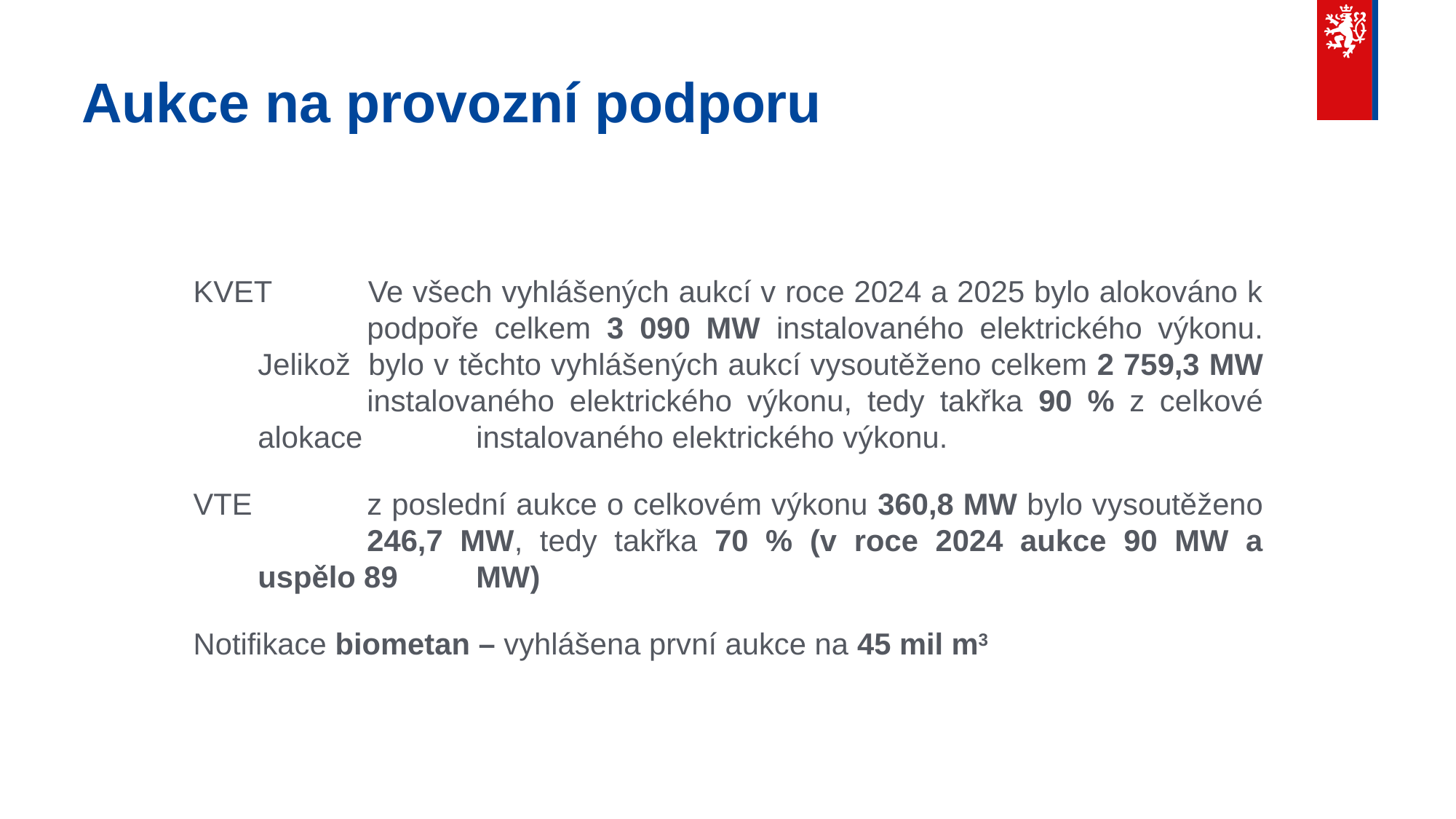

# Aukce na provozní podporu
KVET 	Ve všech vyhlášených aukcí v roce 2024 a 2025 bylo alokováno k 	podpoře celkem 3 090 MW instalovaného elektrického výkonu. Jelikož 	bylo v těchto vyhlášených aukcí vysoutěženo celkem 2 759,3 MW 	instalovaného elektrického výkonu, tedy takřka 90 % z celkové alokace 	instalovaného elektrického výkonu.
VTE		z poslední aukce o celkovém výkonu 360,8 MW bylo vysoutěženo 	246,7 MW, tedy takřka 70 % (v roce 2024 aukce 90 MW a uspělo 89 	MW)
Notifikace biometan – vyhlášena první aukce na 45 mil m3